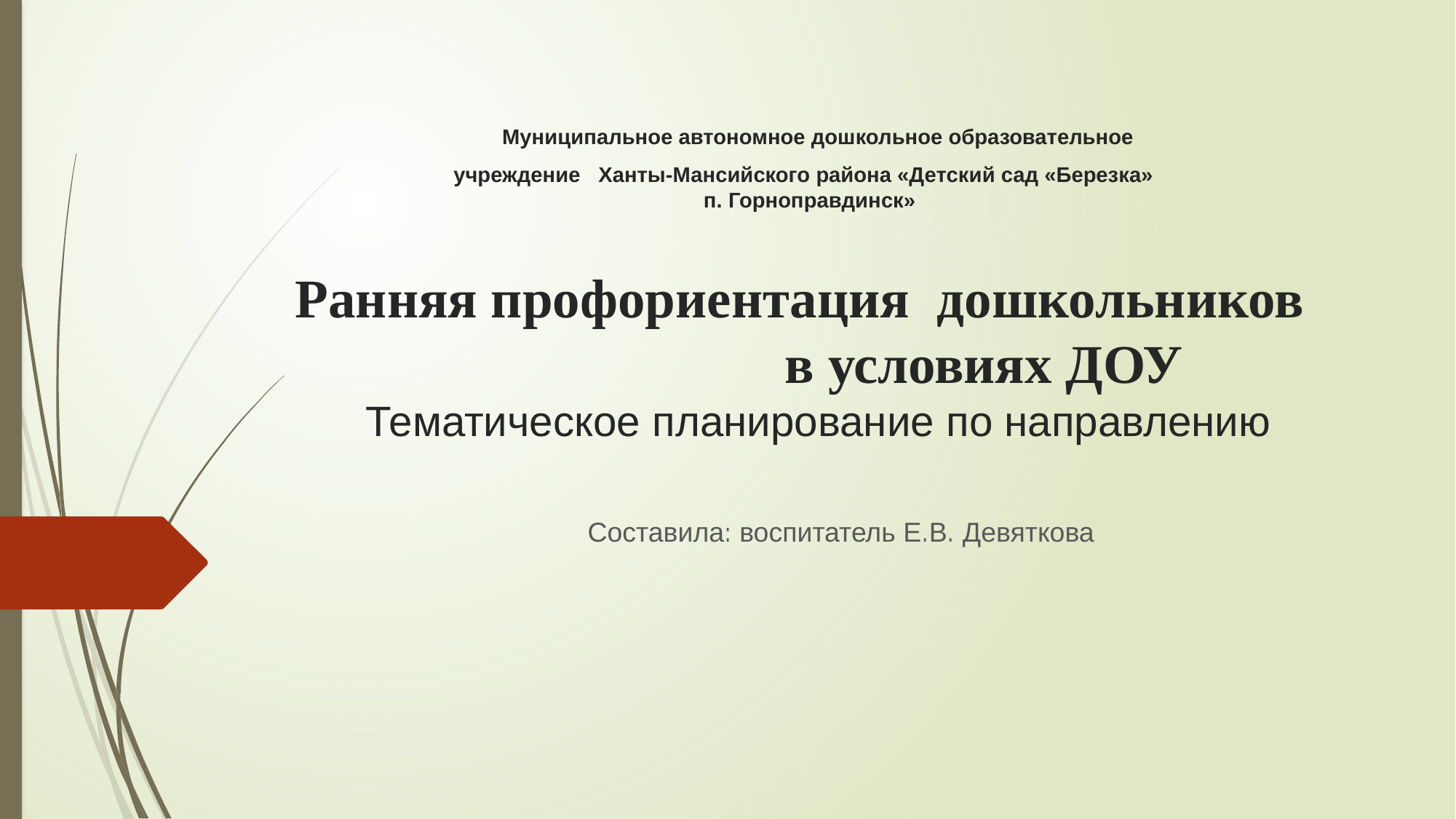

# Муниципальное автономное дошкольное образовательное учреждение   Ханты-Мансийского района «Детский сад «Березка» п. Горноправдинск»   Ранняя профориентация  дошкольников в условиях ДОУ Тематическое планирование по направлению
Составила: воспитатель Е.В. Девяткова